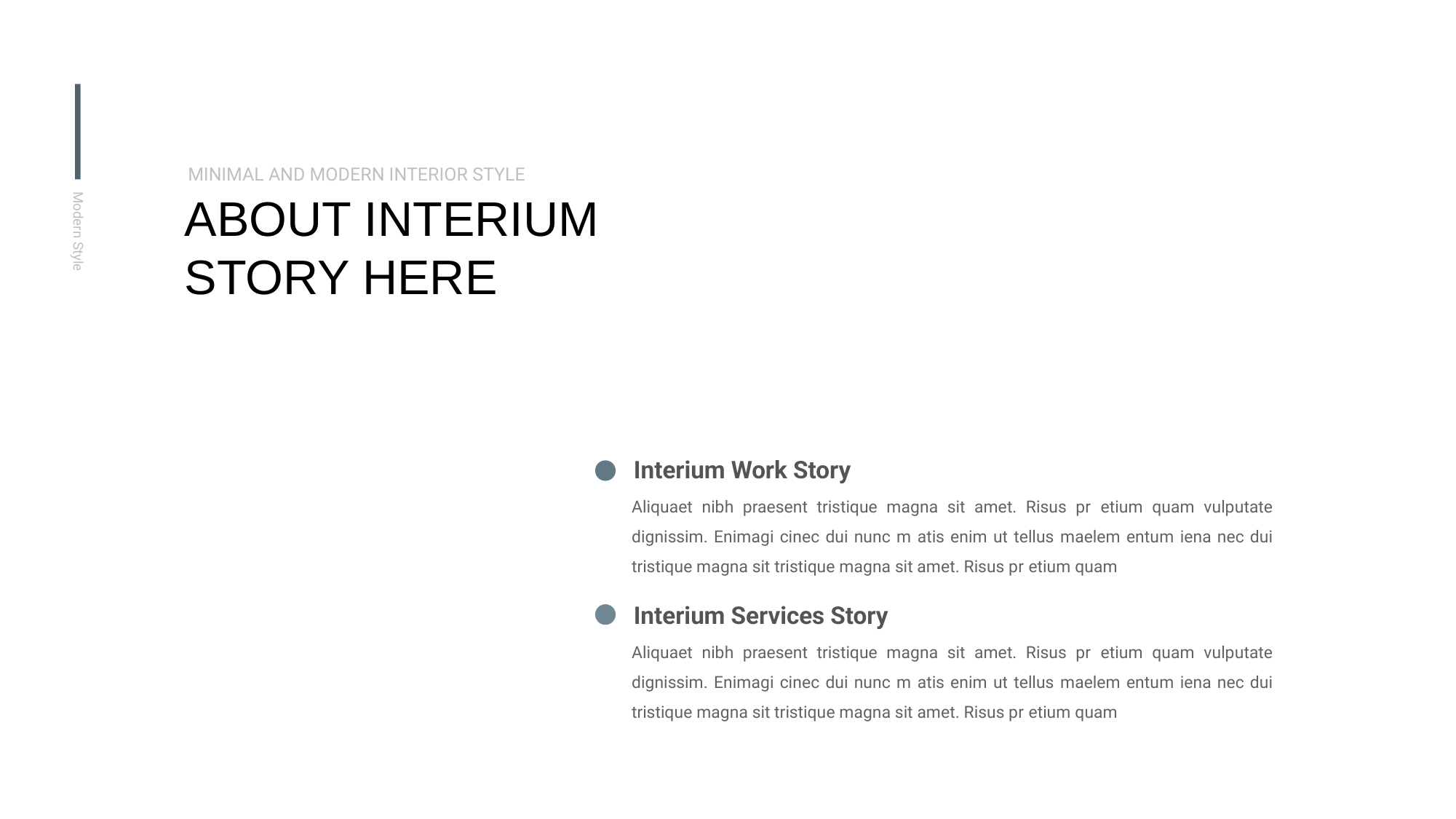

MINIMAL AND MODERN INTERIOR STYLE
ABOUT INTERIUM STORY HERE
Modern Style

Interium Work Story

Aliquaet nibh praesent tristique magna sit amet. Risus pr etium quam vulputate dignissim. Enimagi cinec dui nunc m atis enim ut tellus maelem entum iena nec dui tristique magna sit tristique magna sit amet. Risus pr etium quam
Interium Services Story

Aliquaet nibh praesent tristique magna sit amet. Risus pr etium quam vulputate dignissim. Enimagi cinec dui nunc m atis enim ut tellus maelem entum iena nec dui tristique magna sit tristique magna sit amet. Risus pr etium quam